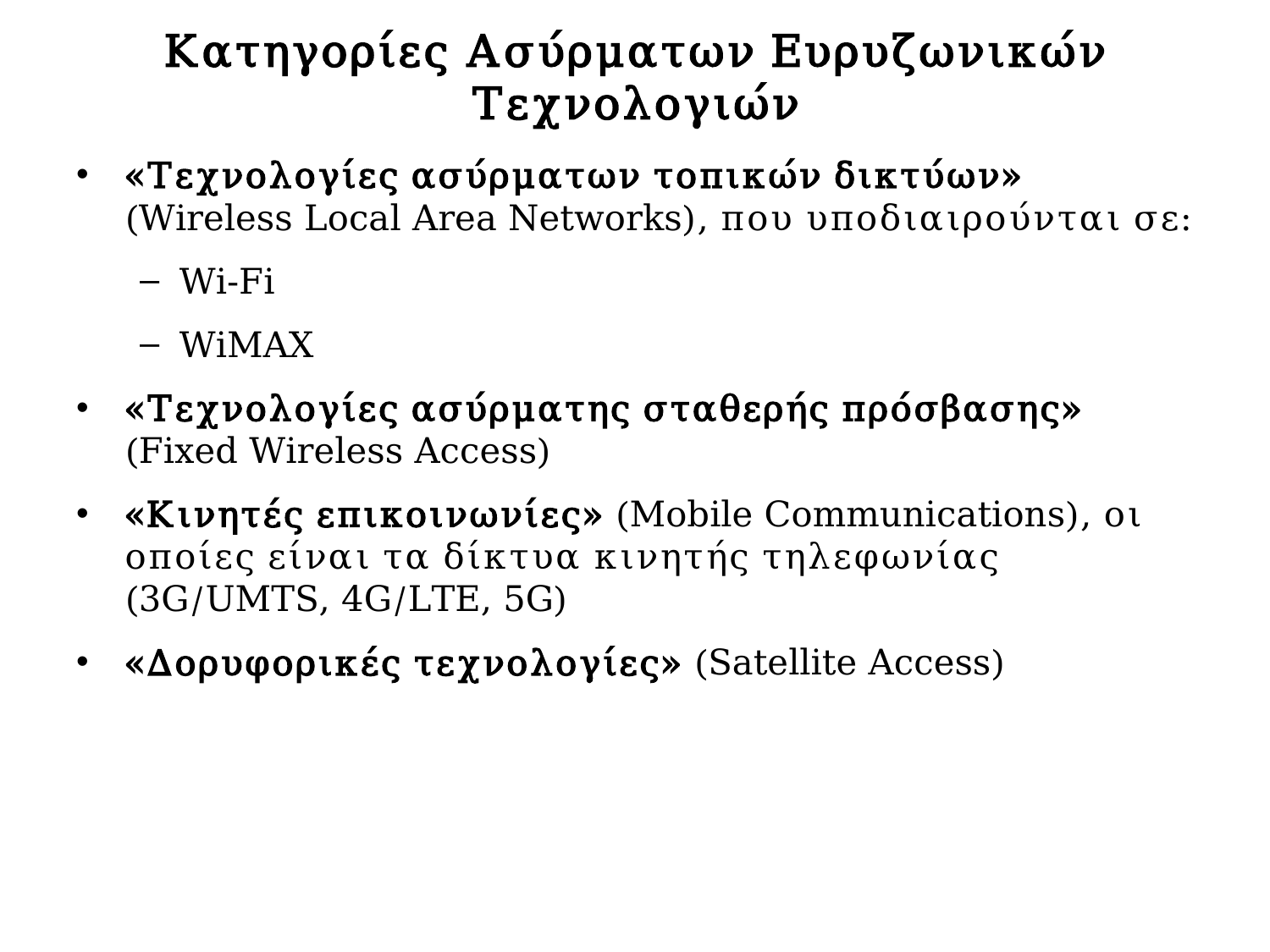

# Κατηγορίες Ασύρματων Ευρυζωνικών Τεχνολογιών
«Τεχνολογίες ασύρματων τοπικών δικτύων» (Wireless Local Area Networks), που υποδιαιρούνται σε:
Wi-Fi
WiMAX
«Τεχνολογίες ασύρματης σταθερής πρόσβασης» (Fixed Wireless Access)
«Κινητές επικοινωνίες» (Mobile Communications), οι οποίες είναι τα δίκτυα κινητής τηλεφωνίας (3G/UMTS, 4G/LTE, 5G)
«Δορυφορικές τεχνολογίες» (Satellite Access)